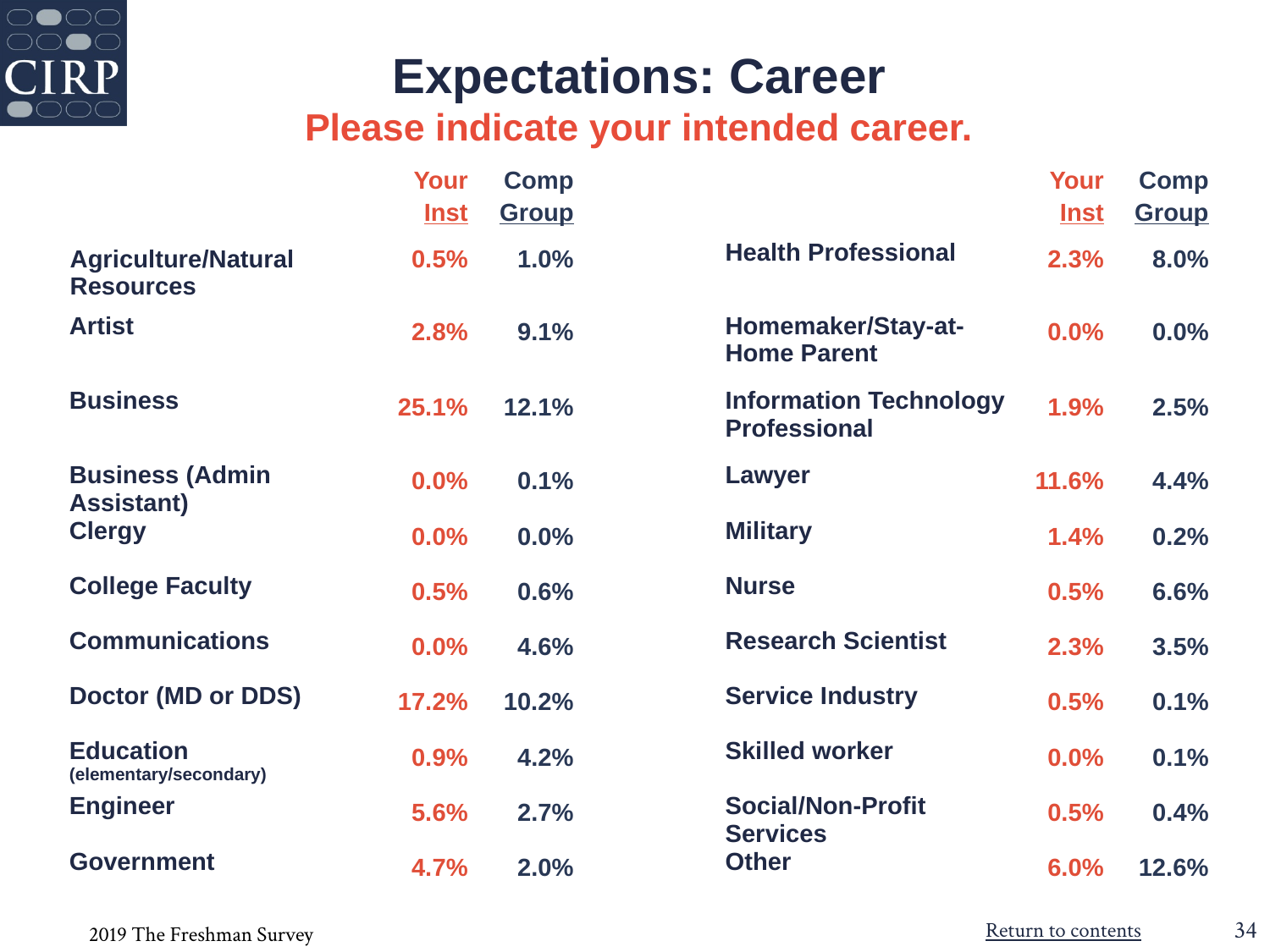

Expectations: Career
Please indicate your intended career.
|  | Your  Inst | Comp Group |  |  | Your Inst | Comp Group |
| --- | --- | --- | --- | --- | --- | --- |
| Agriculture/Natural Resources | 0.5% | 1.0% |  | Health Professional | 2.3% | 8.0% |
| Artist | 2.8% | 9.1% |  | Homemaker/Stay-at-Home Parent | 0.0% | 0.0% |
| Business | 25.1% | 12.1% |  | Information Technology Professional | 1.9% | 2.5% |
| Business (Admin Assistant) | 0.0% | 0.1% |  | Lawyer | 11.6% | 4.4% |
| Clergy | 0.0% | 0.0% |  | Military | 1.4% | 0.2% |
| College Faculty | 0.5% | 0.6% |  | Nurse | 0.5% | 6.6% |
| Communications | 0.0% | 4.6% |  | Research Scientist | 2.3% | 3.5% |
| Doctor (MD or DDS) | 17.2% | 10.2% |  | Service Industry | 0.5% | 0.1% |
| Education (elementary/secondary) | 0.9% | 4.2% |  | Skilled worker | 0.0% | 0.1% |
| Engineer | 5.6% | 2.7% |  | Social/Non-Profit Services | 0.5% | 0.4% |
| Government | 4.7% | 2.0% |  | Other | 6.0% | 12.6% |
2019 The Freshman Survey
Return to contents
34